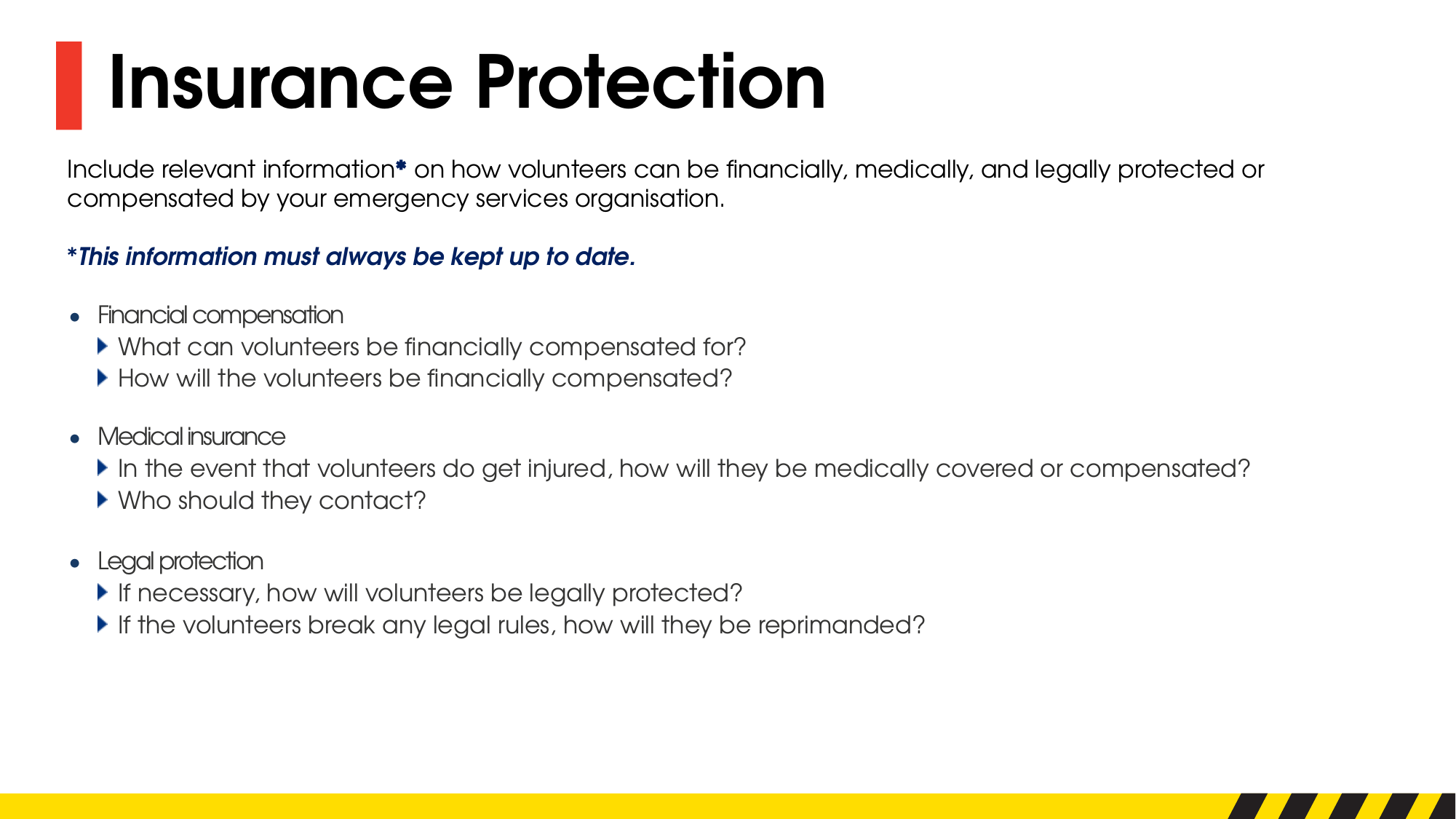

▌Insurance Protection
Include relevant information* on how volunteers can be financially, medically, and legally protected or compensated by your emergency services organisation.

*This information must always be kept up to date.

•	Financial compensation
What can volunteers be financially compensated for?
How will the volunteers be financially compensated?

•	Medical insurance
In the event that volunteers do get injured, how will they be medically covered or compensated?
Who should they contact?

•	Legal protection
If necessary, how will volunteers be legally protected?
If the volunteers break any legal rules, how will they be reprimanded?